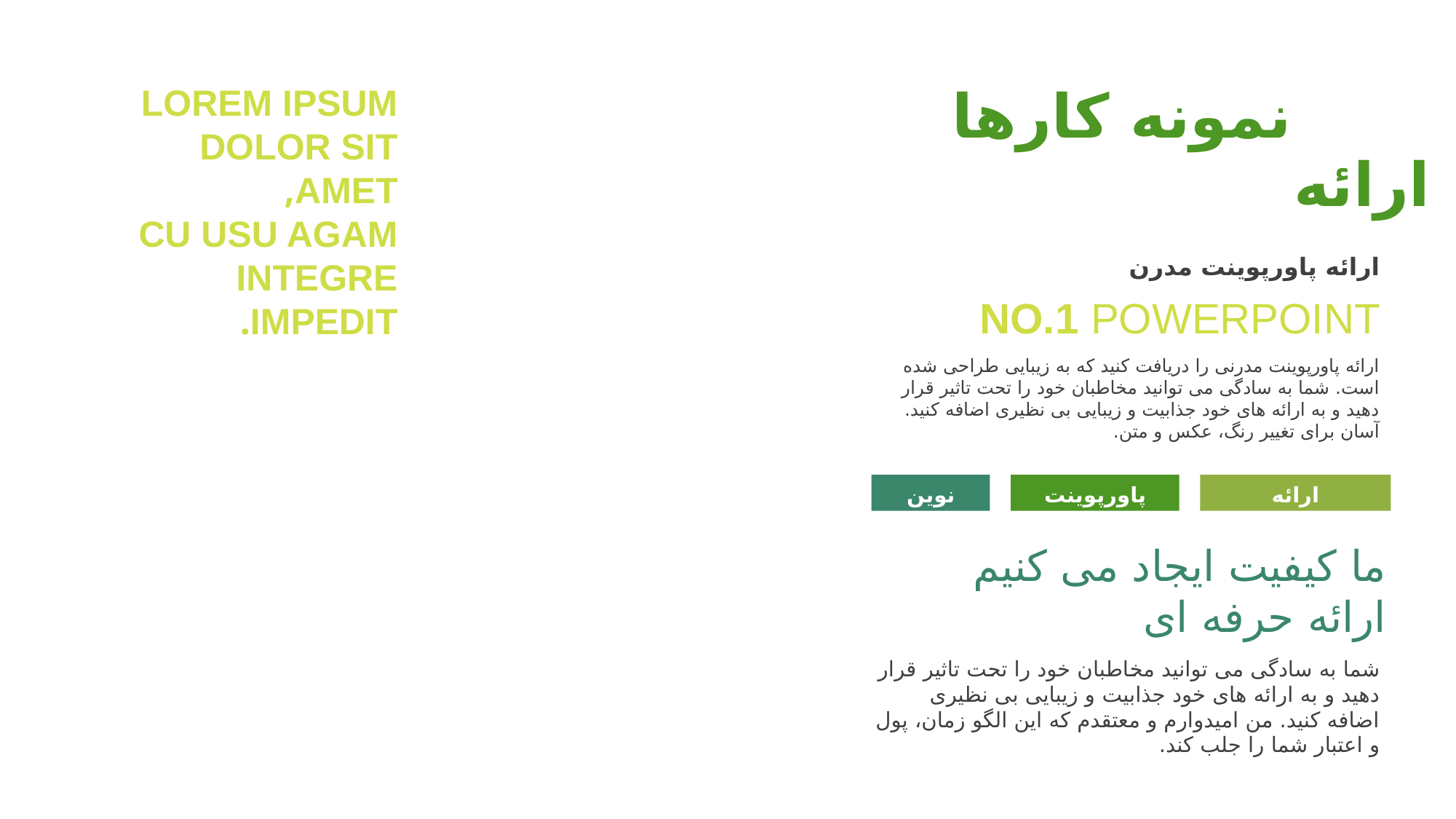

نمونه کارها
LOREM IPSUM DOLOR SIT AMET,
CU USU AGAM INTEGRE IMPEDIT.
ارائه
ارائه پاورپوینت مدرن
NO.1 POWERPOINT
ارائه پاورپوینت مدرنی را دریافت کنید که به زیبایی طراحی شده است. شما به سادگی می توانید مخاطبان خود را تحت تاثیر قرار دهید و به ارائه های خود جذابیت و زیبایی بی نظیری اضافه کنید. آسان برای تغییر رنگ، عکس و متن.
نوین
پاورپوینت
ارائه
ما کیفیت ایجاد می کنیم
ارائه حرفه ای
شما به سادگی می توانید مخاطبان خود را تحت تاثیر قرار دهید و به ارائه های خود جذابیت و زیبایی بی نظیری اضافه کنید. من امیدوارم و معتقدم که این الگو زمان، پول و اعتبار شما را جلب کند.